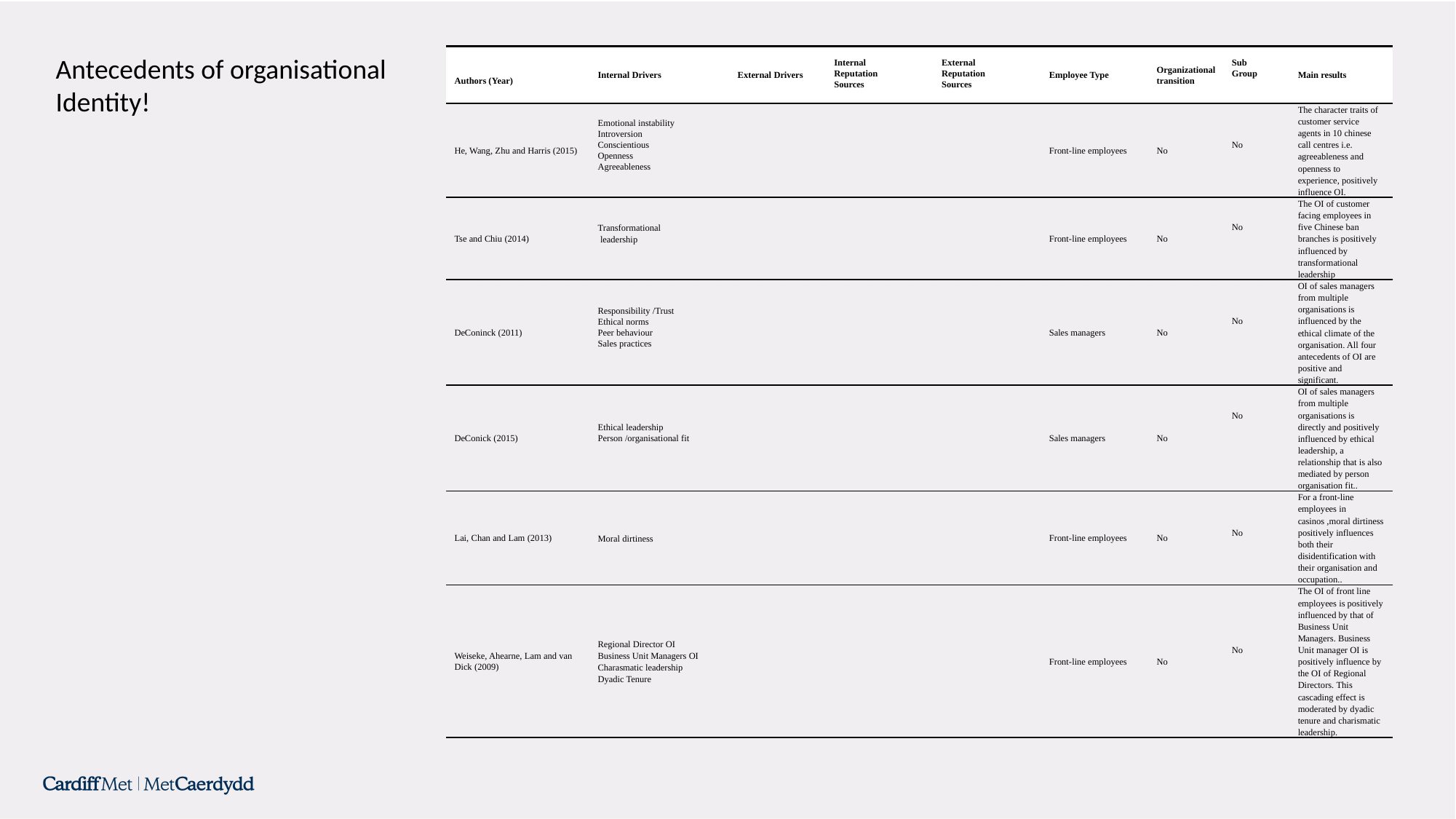

Antecedents of organisational
Identity!
| Authors (Year) | Internal Drivers | External Drivers | Internal Reputation Sources | External Reputation Sources | Employee Type | Organizational transition | Sub Group | Main results |
| --- | --- | --- | --- | --- | --- | --- | --- | --- |
| He, Wang, Zhu and Harris (2015) | Emotional instability Introversion Conscientious Openness Agreeableness |  |  |  | Front-line employees | No | No | The character traits of customer service agents in 10 chinese call centres i.e. agreeableness and openness to experience, positively influence OI. |
| Tse and Chiu (2014) | Transformational leadership |  |  |  | Front-line employees | No | No | The OI of customer facing employees in five Chinese ban branches is positively influenced by transformational leadership |
| DeConinck (2011) | Responsibility /Trust Ethical norms Peer behaviour Sales practices |  |  |  | Sales managers | No | No | OI of sales managers from multiple organisations is influenced by the ethical climate of the organisation. All four antecedents of OI are positive and significant. |
| DeConick (2015) | Ethical leadership Person /organisational fit |  |  |  | Sales managers | No | No | OI of sales managers from multiple organisations is directly and positively influenced by ethical leadership, a relationship that is also mediated by person organisation fit.. |
| Lai, Chan and Lam (2013) | Moral dirtiness |  |  |  | Front-line employees | No | No | For a front-line employees in casinos ,moral dirtiness positively influences both their disidentification with their organisation and occupation.. |
| Weiseke, Ahearne, Lam and van Dick (2009) | Regional Director OI Business Unit Managers OI Charasmatic leadership Dyadic Tenure |  |  |  | Front-line employees | No | No | The OI of front line employees is positively influenced by that of Business Unit Managers. Business Unit manager OI is positively influence by the OI of Regional Directors. This cascading effect is moderated by dyadic tenure and charismatic leadership. |